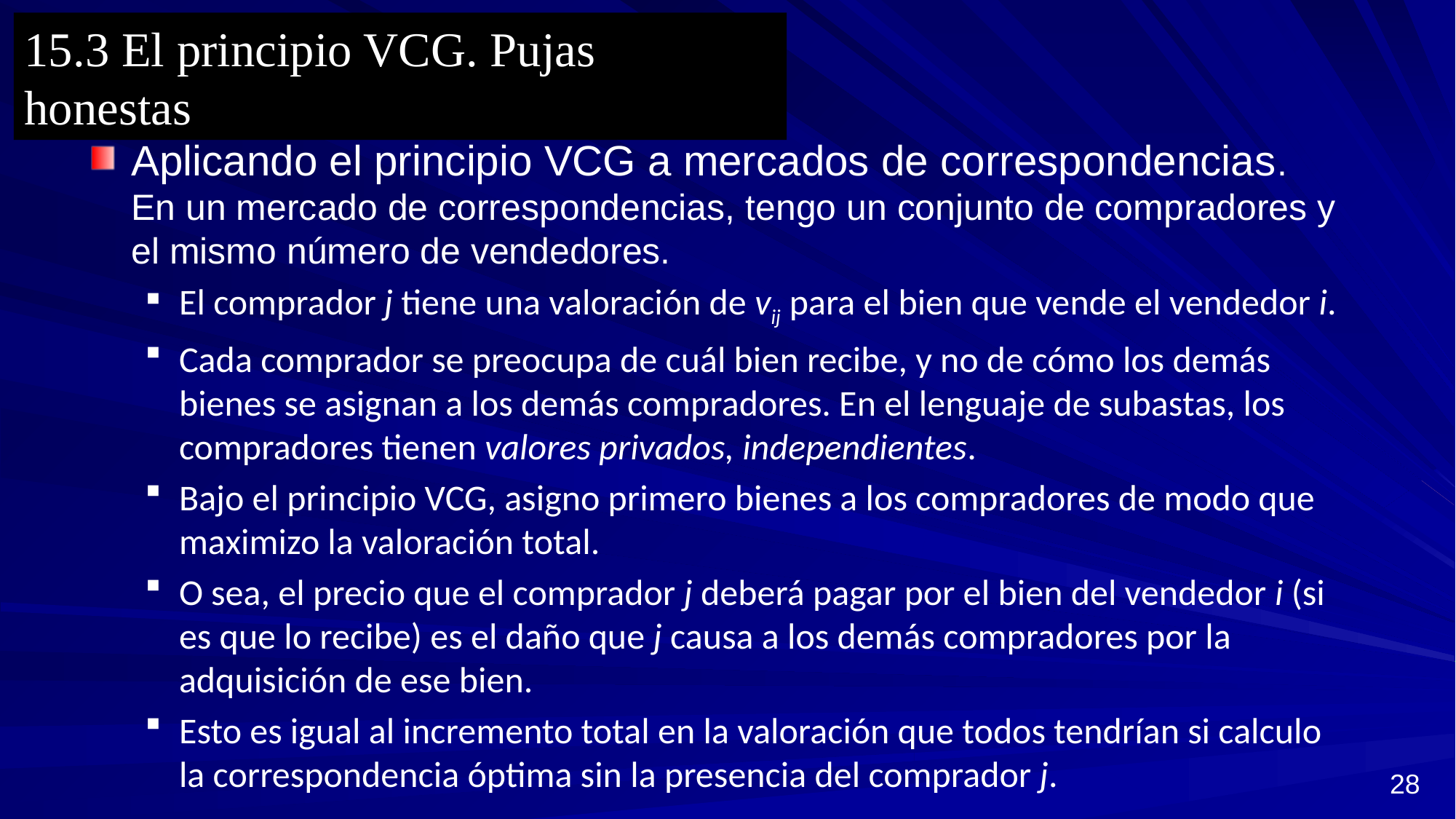

15.3 El principio VCG. Pujas honestas
Aplicando el principio VCG a mercados de correspondencias. En un mercado de correspondencias, tengo un conjunto de compradores y el mismo número de vendedores.
El comprador j tiene una valoración de vij para el bien que vende el vendedor i.
Cada comprador se preocupa de cuál bien recibe, y no de cómo los demás bienes se asignan a los demás compradores. En el lenguaje de subastas, los compradores tienen valores privados, independientes.
Bajo el principio VCG, asigno primero bienes a los compradores de modo que maximizo la valoración total.
O sea, el precio que el comprador j deberá pagar por el bien del vendedor i (si es que lo recibe) es el daño que j causa a los demás compradores por la adquisición de ese bien.
Esto es igual al incremento total en la valoración que todos tendrían si calculo la correspondencia óptima sin la presencia del comprador j.
28